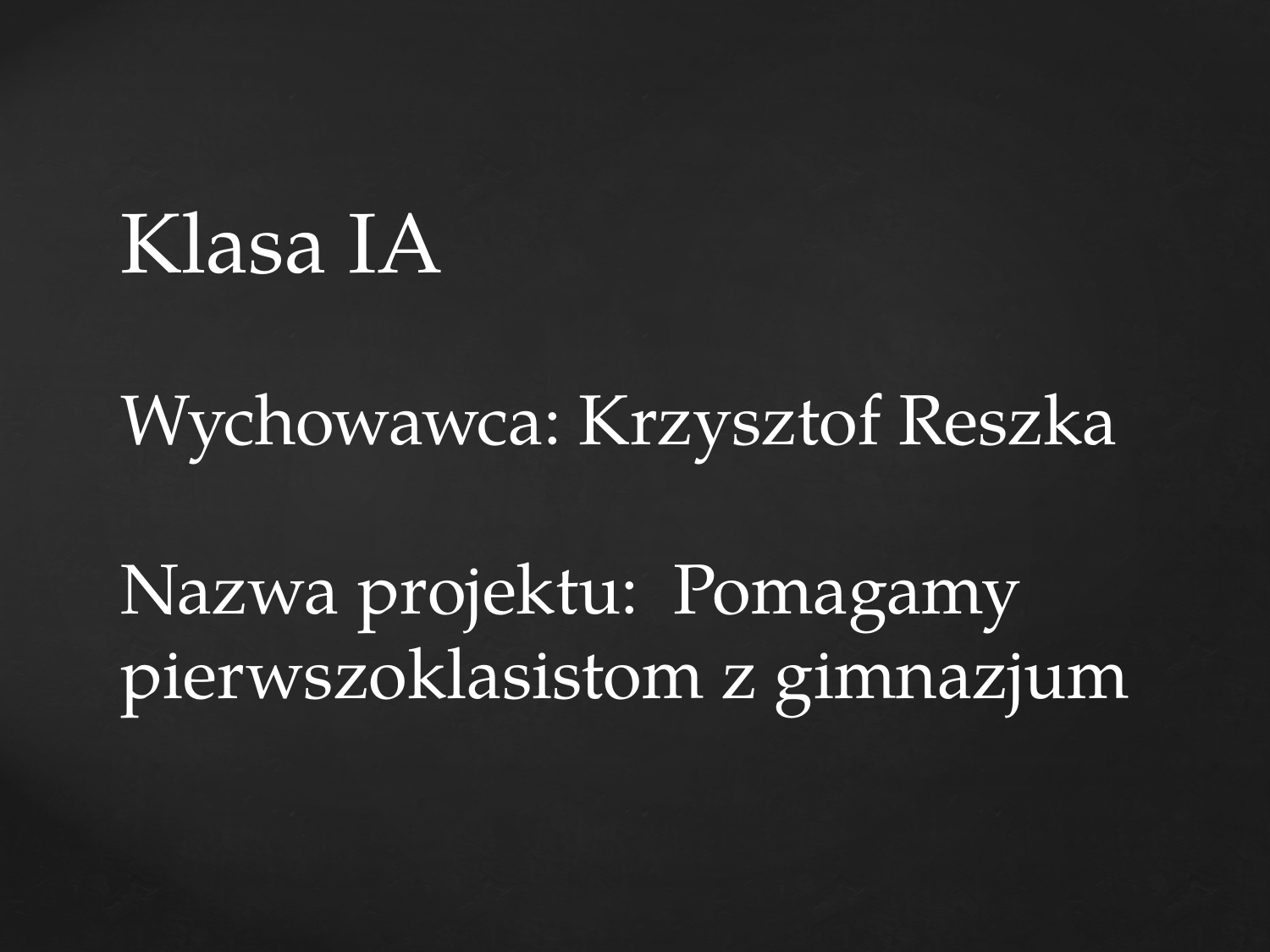

# Klasa IA Wychowawca: Krzysztof Reszka Nazwa projektu:  Pomagamy pierwszoklasistom z gimnazjum